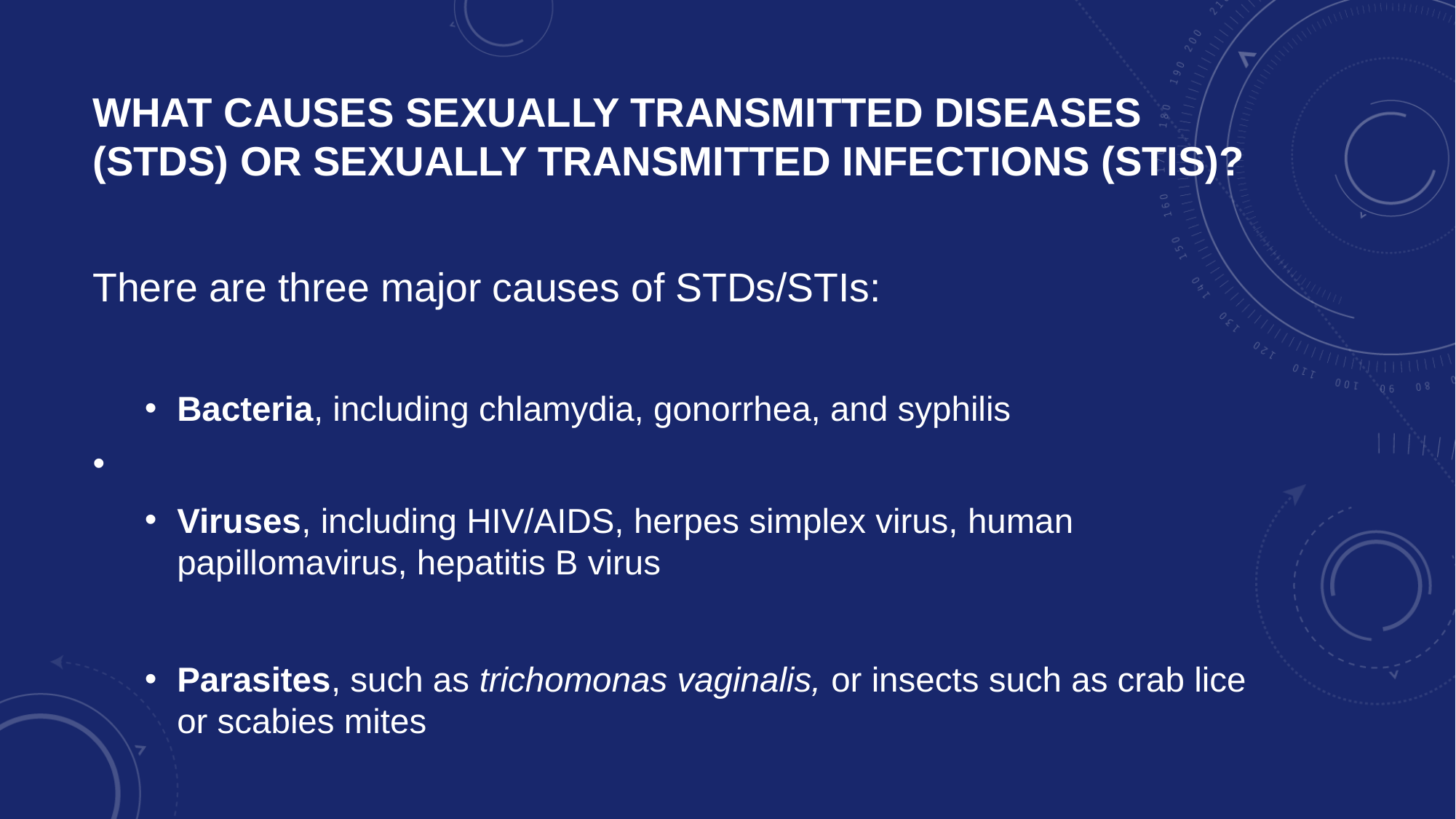

# What Causes Sexually Transmitted Diseases (STDs) or Sexually Transmitted Infections (STIs)?
There are three major causes of STDs/STIs:

Bacteria, including chlamydia, gonorrhea, and syphilis

Viruses, including HIV/AIDS, herpes simplex virus, human papillomavirus, hepatitis B virus

Parasites, such as trichomonas vaginalis, or insects such as crab lice or scabies mites